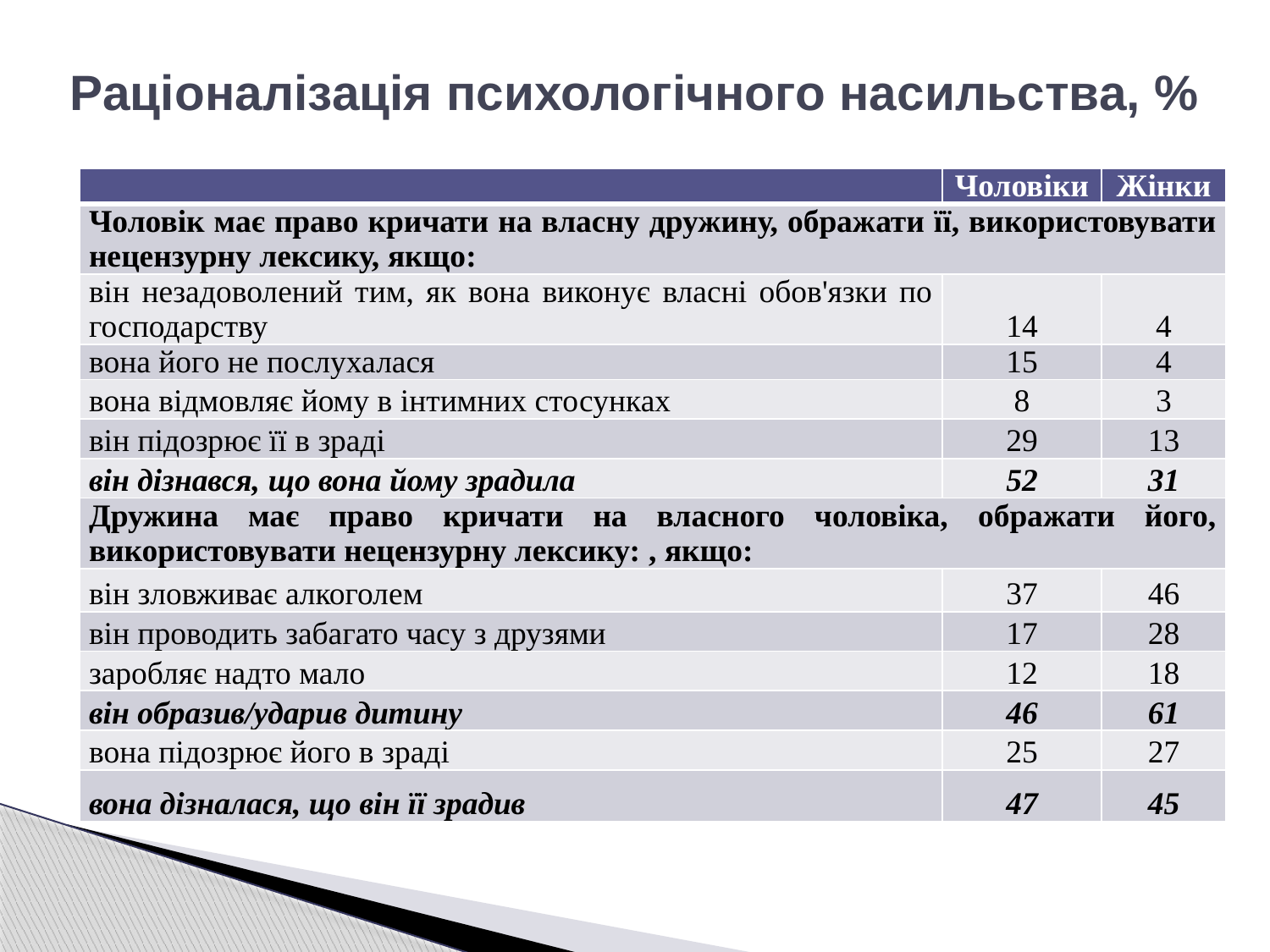

# Раціоналізація психологічного насильства, %
|  | Чоловіки | Жінки |
| --- | --- | --- |
| Чоловік має право кричати на власну дружину, ображати її, використовувати нецензурну лексику, якщо: |  |  |
| він незадоволений тим, як вона виконує власні обов'язки по господарству | 14 | 4 |
| вона його не послухалася | 15 | 4 |
| вона відмовляє йому в інтимних стосунках | 8 | 3 |
| він підозрює її в зраді | 29 | 13 |
| він дізнався, що вона йому зрадила | 52 | 31 |
| Дружина має право кричати на власного чоловіка, ображати його, використовувати нецензурну лексику: , якщо: |  |  |
| він зловживає алкоголем | 37 | 46 |
| він проводить забагато часу з друзями | 17 | 28 |
| заробляє надто мало | 12 | 18 |
| він образив/ударив дитину | 46 | 61 |
| вона підозрює його в зраді | 25 | 27 |
| вона дізналася, що він її зрадив | 47 | 45 |